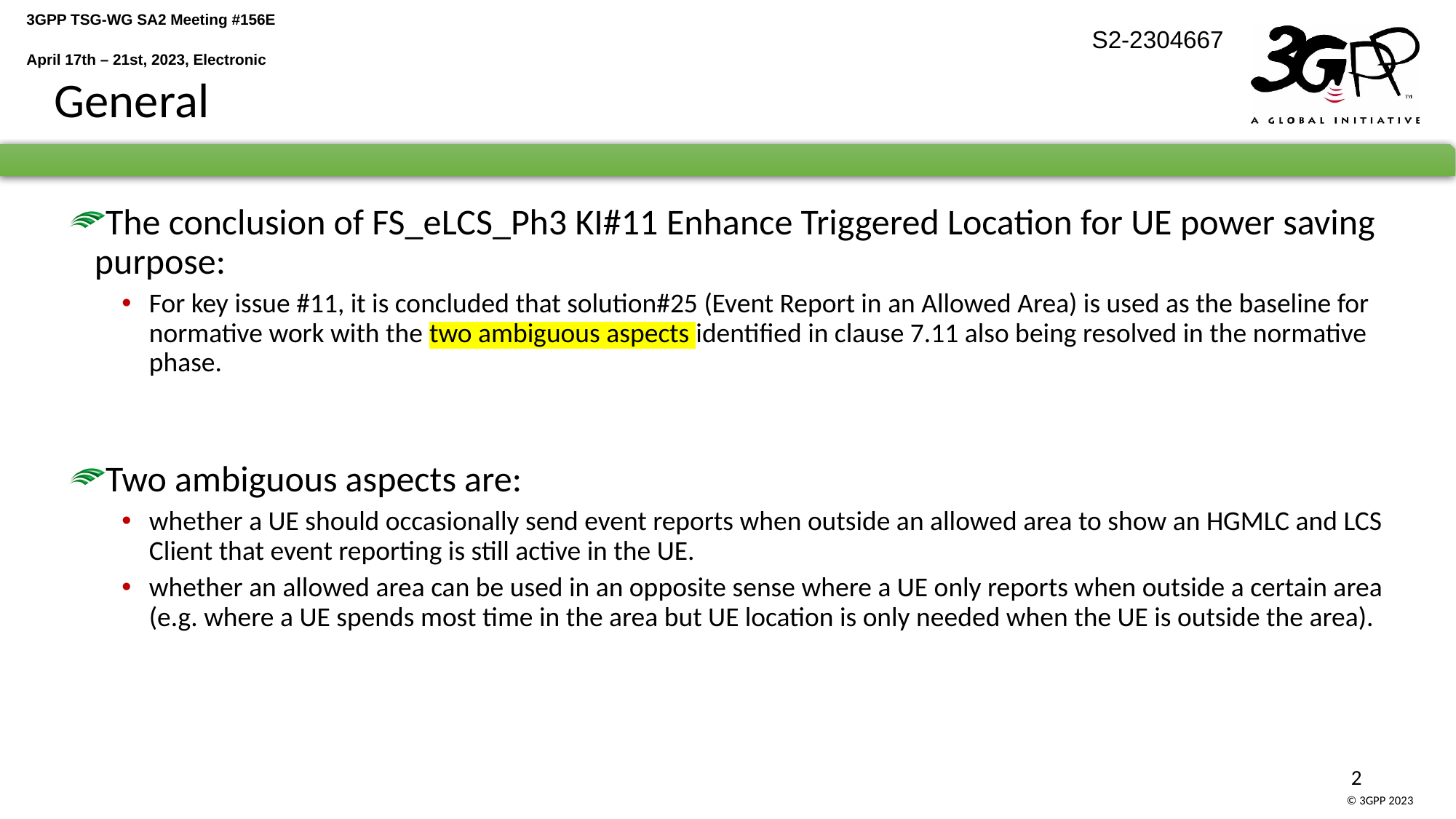

General
The conclusion of FS_eLCS_Ph3 KI#11 Enhance Triggered Location for UE power saving purpose:
For key issue #11, it is concluded that solution#25 (Event Report in an Allowed Area) is used as the baseline for normative work with the two ambiguous aspects identified in clause 7.11 also being resolved in the normative phase.

Two ambiguous aspects are:
whether a UE should occasionally send event reports when outside an allowed area to show an HGMLC and LCS Client that event reporting is still active in the UE.
whether an allowed area can be used in an opposite sense where a UE only reports when outside a certain area (e.g. where a UE spends most time in the area but UE location is only needed when the UE is outside the area).